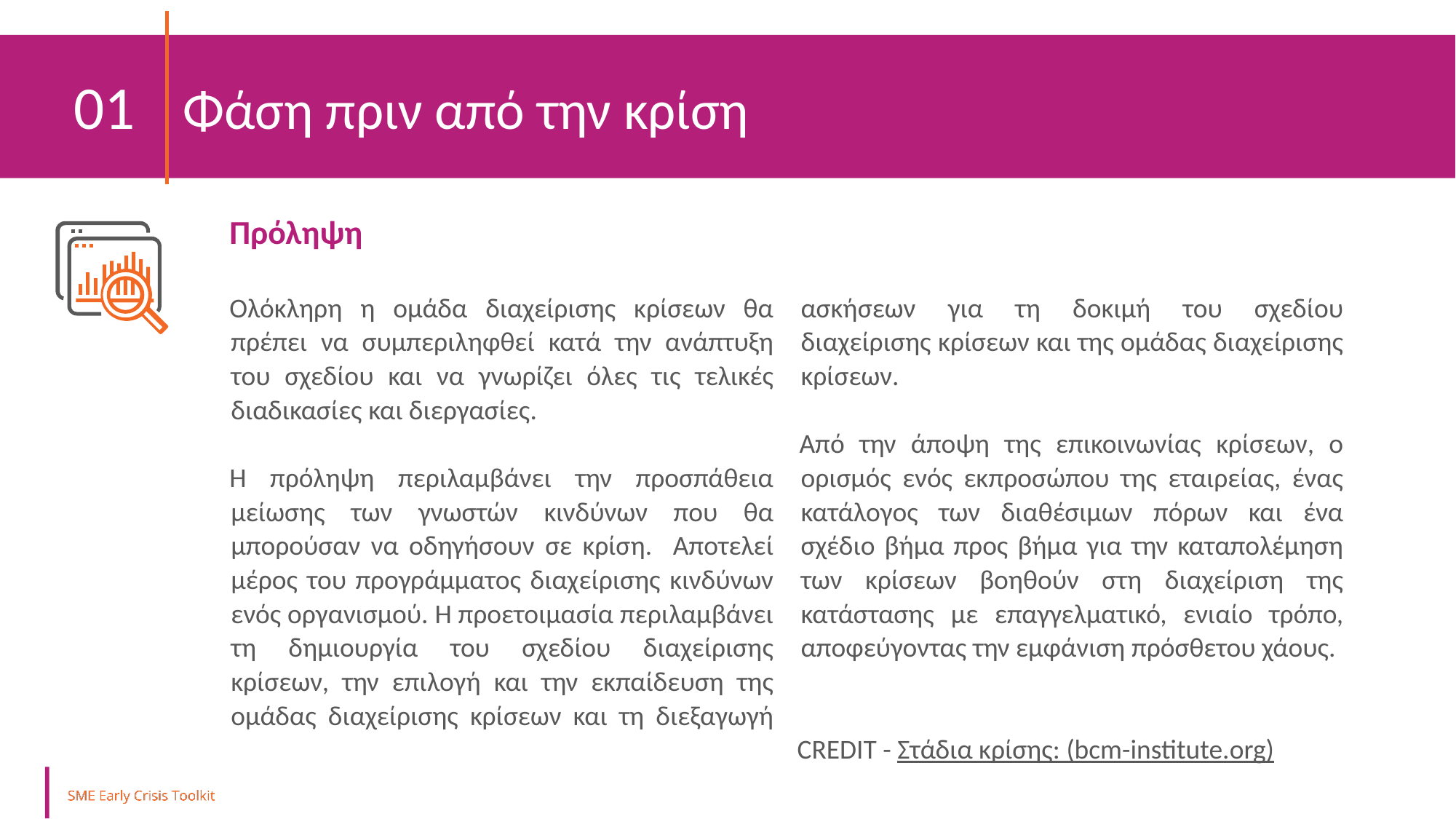

01 	Φάση πριν από την κρίση

Πρόληψη

Ολόκληρη η ομάδα διαχείρισης κρίσεων θα πρέπει να συμπεριληφθεί κατά την ανάπτυξη του σχεδίου και να γνωρίζει όλες τις τελικές διαδικασίες και διεργασίες.

Η πρόληψη περιλαμβάνει την προσπάθεια μείωσης των γνωστών κινδύνων που θα μπορούσαν να οδηγήσουν σε κρίση.  Αποτελεί μέρος του προγράμματος διαχείρισης κινδύνων ενός οργανισμού. Η προετοιμασία περιλαμβάνει τη δημιουργία του σχεδίου διαχείρισης κρίσεων, την επιλογή και την εκπαίδευση της ομάδας διαχείρισης κρίσεων και τη διεξαγωγή ασκήσεων για τη δοκιμή του σχεδίου διαχείρισης κρίσεων και της ομάδας διαχείρισης κρίσεων.

Από την άποψη της επικοινωνίας κρίσεων, ο ορισμός ενός εκπροσώπου της εταιρείας, ένας κατάλογος των διαθέσιμων πόρων και ένα σχέδιο βήμα προς βήμα για την καταπολέμηση των κρίσεων βοηθούν στη διαχείριση της κατάστασης με επαγγελματικό, ενιαίο τρόπο, αποφεύγοντας την εμφάνιση πρόσθετου χάους.

CREDIT - Στάδια κρίσης: (bcm-institute.org)